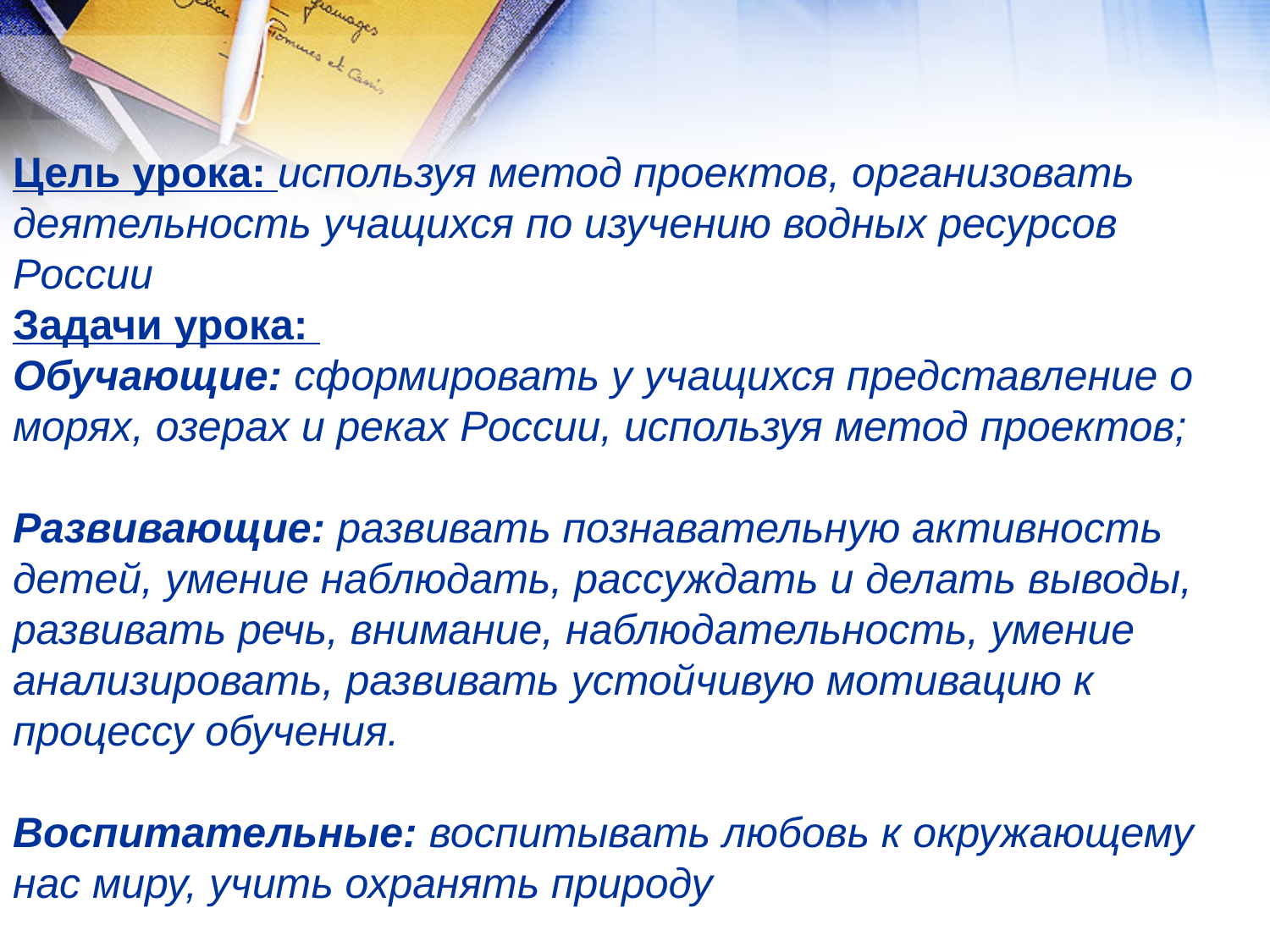

# Цель урока: используя метод проектов, организовать деятельность учащихся по изучению водных ресурсов России Задачи урока: Обучающие: сформировать у учащихся представление о морях, озерах и реках России, используя метод проектов;   Развивающие: развивать познавательную активность детей, умение наблюдать, рассуждать и делать выводы, развивать речь, внимание, наблюдательность, умение анализировать, развивать устойчивую мотивацию к процессу обучения.   Воспитательные: воспитывать любовь к окружающему нас миру, учить охранять природу